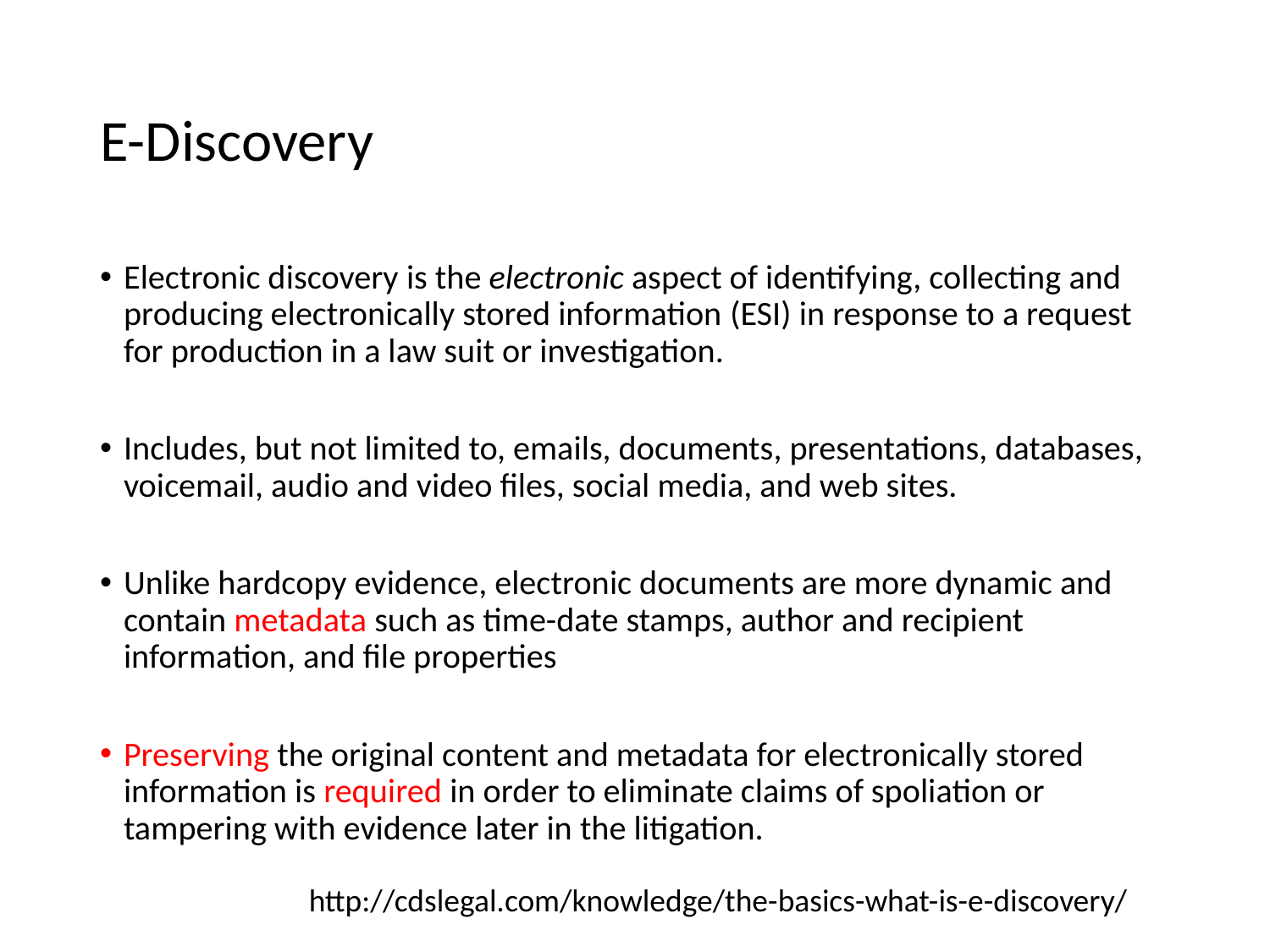

# E-Discovery
Electronic discovery is the electronic aspect of identifying, collecting and producing electronically stored information (ESI) in response to a request for production in a law suit or investigation.

Includes, but not limited to, emails, documents, presentations, databases, voicemail, audio and video files, social media, and web sites.

Unlike hardcopy evidence, electronic documents are more dynamic and contain metadata such as time-date stamps, author and recipient information, and file properties

Preserving the original content and metadata for electronically stored information is required in order to eliminate claims of spoliation or tampering with evidence later in the litigation.

http://cdslegal.com/knowledge/the-basics-what-is-e-discovery/